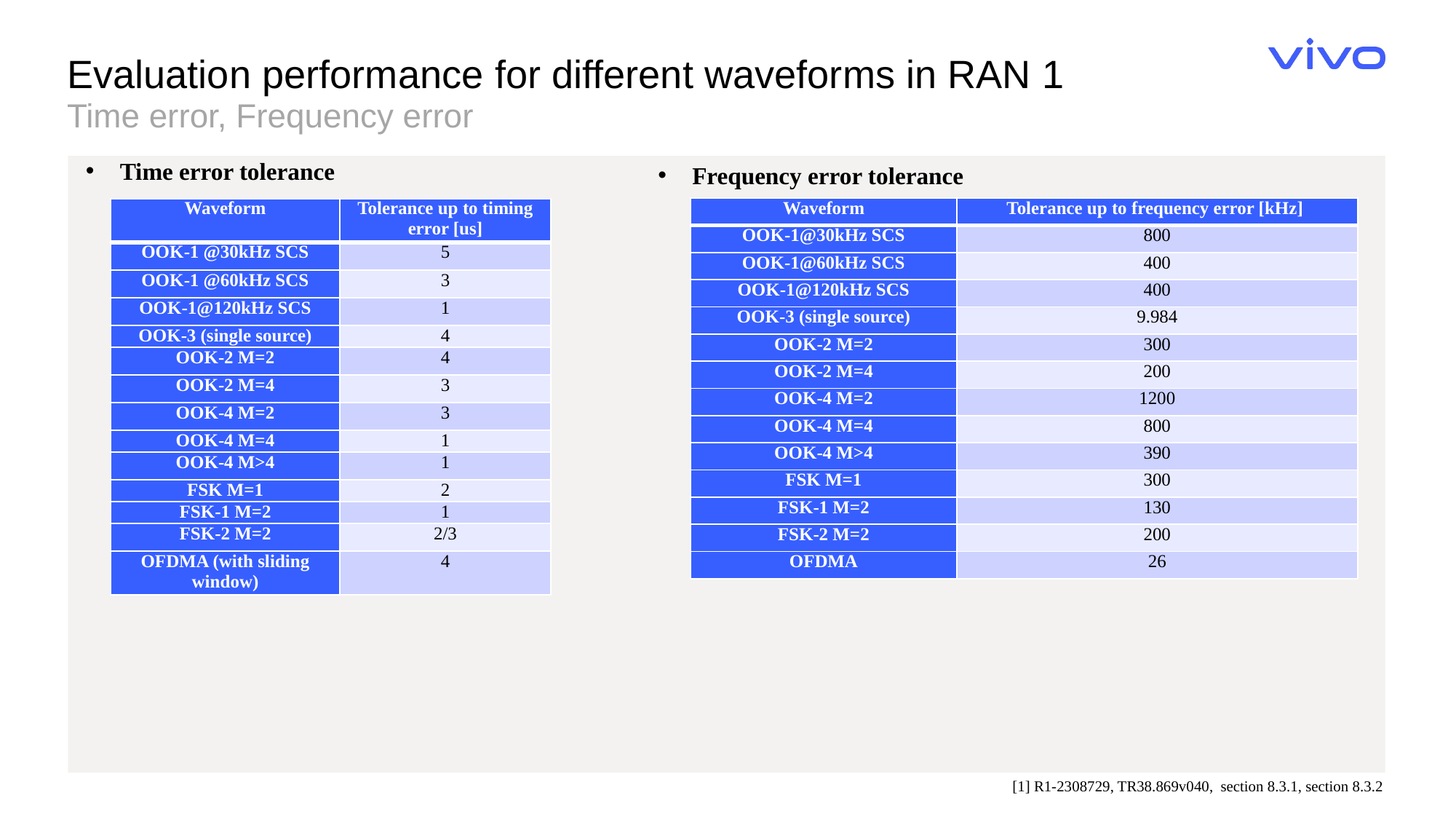

Evaluation performance for different waveforms in RAN 1
Time error, Frequency error
Time error tolerance
Frequency error tolerance

| Waveform | Tolerance up to frequency error [kHz] |
| --- | --- |
| OOK-1@30kHz SCS | 800 |
| OOK-1@60kHz SCS | 400 |
| OOK-1@120kHz SCS | 400 |
| OOK-3 (single source) | 9.984 |
| OOK-2 M=2 | 300 |
| OOK-2 M=4 | 200 |
| OOK-4 M=2 | 1200 |
| OOK-4 M=4 | 800 |
| OOK-4 M>4 | 390 |
| FSK M=1 | 300 |
| FSK-1 M=2 | 130 |
| FSK-2 M=2 | 200 |
| OFDMA | 26 |
| Waveform | Tolerance up to timing error [us] |
| --- | --- |
| OOK-1 @30kHz SCS | 5 |
| OOK-1 @60kHz SCS | 3 |
| OOK-1@120kHz SCS | 1 |
| OOK-3 (single source) | 4 |
| OOK-2 M=2 | 4 |
| OOK-2 M=4 | 3 |
| OOK-4 M=2 | 3 |
| OOK-4 M=4 | 1 |
| OOK-4 M>4 | 1 |
| FSK M=1 | 2 |
| FSK-1 M=2 | 1 |
| FSK-2 M=2 | 2/3 |
| OFDMA (with sliding window) | 4 |
[1] R1-2308729, TR38.869v040,  section 8.3.1, section 8.3.2